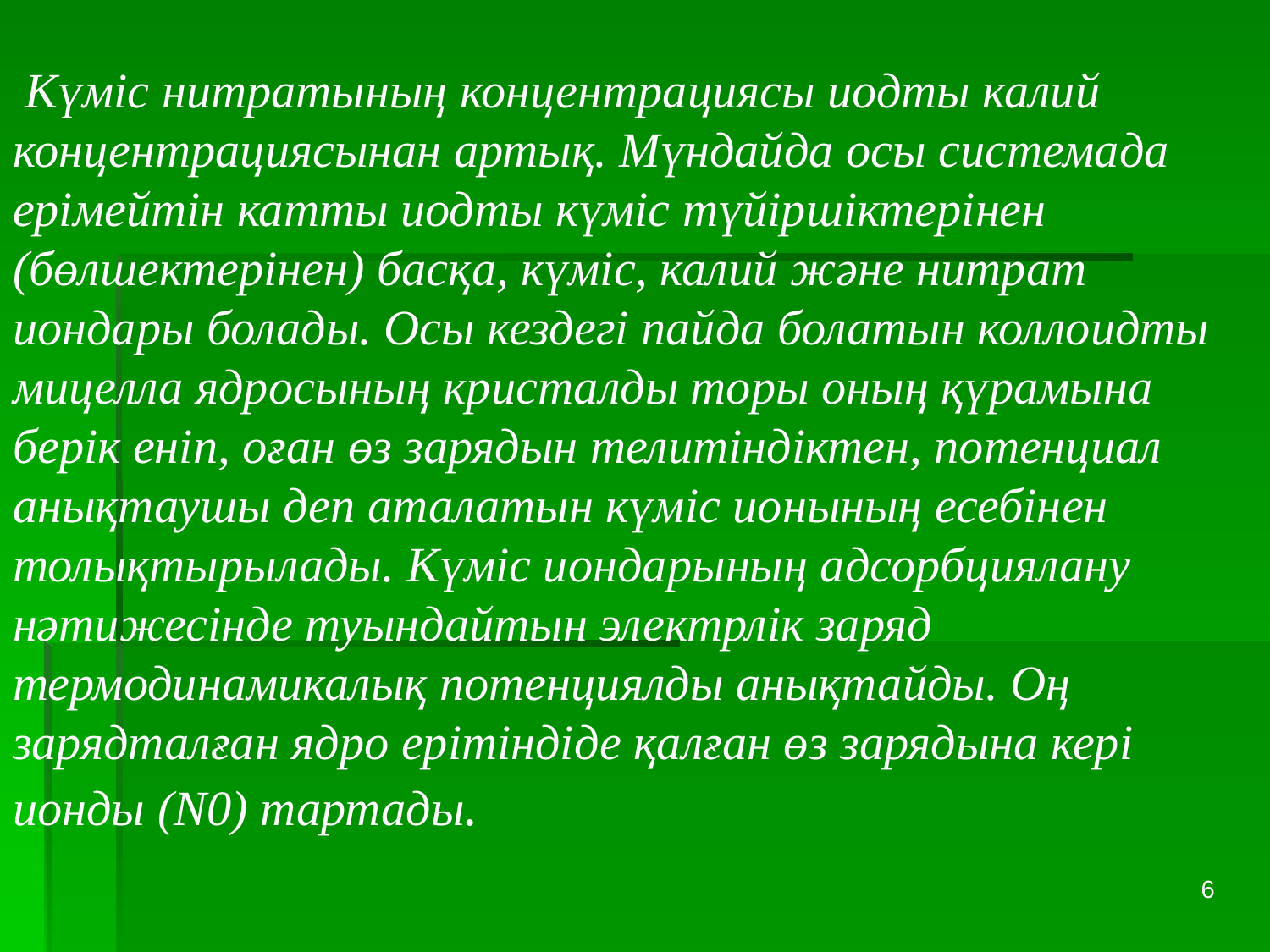

Күміс нитратының концентрациясы иодты калий концентрациясынан артық. Мүндайда осы системада ерімейтін катты иодты күміс түйіршіктерінен (бөлшектерінен) басқа, күміс, калий және нитрат иондары болады. Осы кездегі пайда болатын коллоидты мицелла ядросының кристалды торы оның қүрамына берік еніп, оған өз зарядын телитіндіктен, потенциал анықтаушы деп аталатын күміс ионының есебінен толықтырылады. Күміс иондарының адсорбциялану нәтижесінде туындайтын электрлік заряд термодинамикалық потенциялды анықтайды. Оң зарядталған ядро ерітіндіде қалған өз зарядына кері ионды (N0) тартады.
6